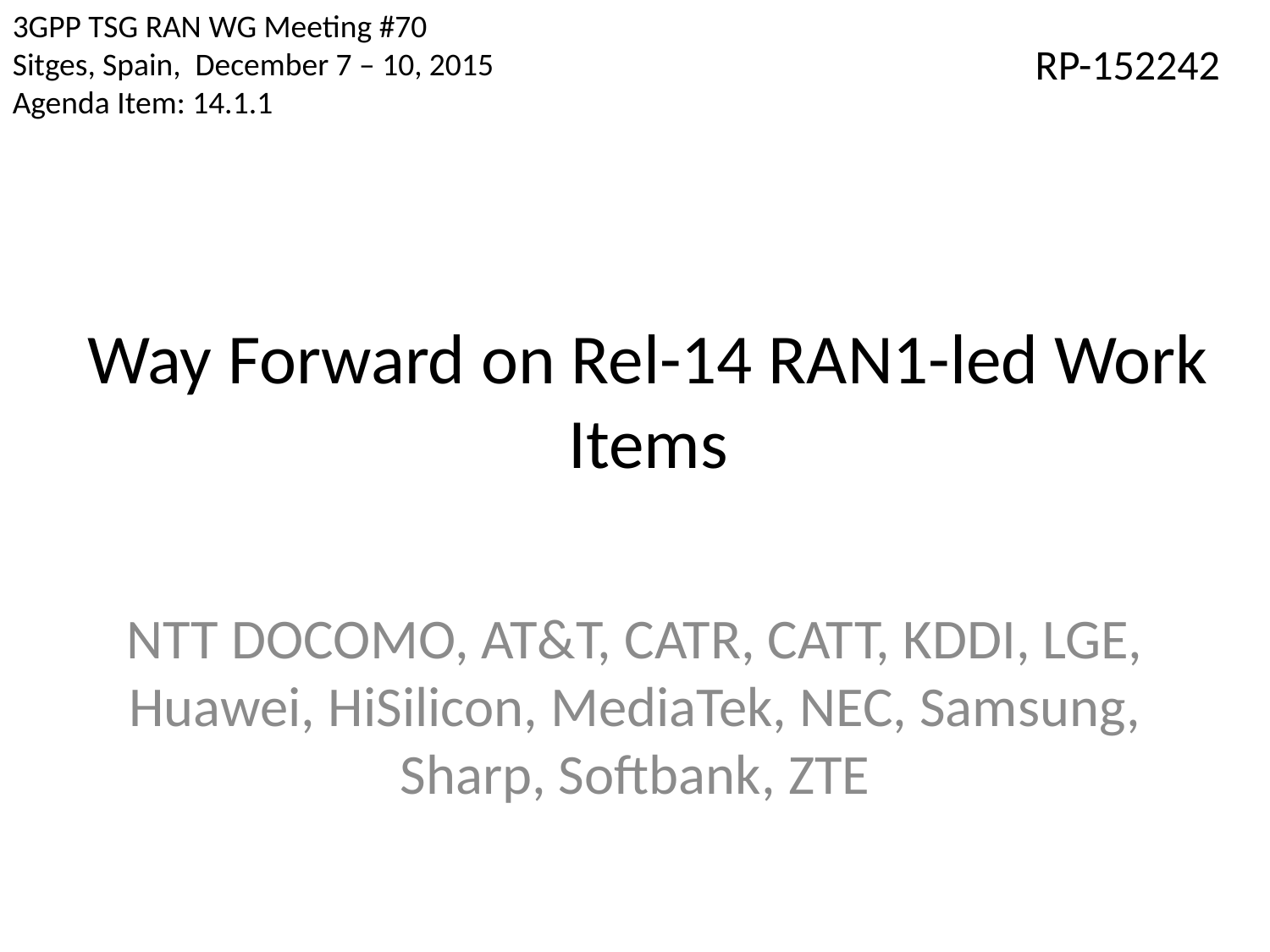

3GPP TSG RAN WG Meeting #70
Sitges, Spain,  December 7 – 10, 2015
Agenda Item: 14.1.1
RP-152242
# Way Forward on Rel-14 RAN1-led Work Items
NTT DOCOMO, AT&T, CATR, CATT, KDDI, LGE, Huawei, HiSilicon, MediaTek, NEC, Samsung, Sharp, Softbank, ZTE